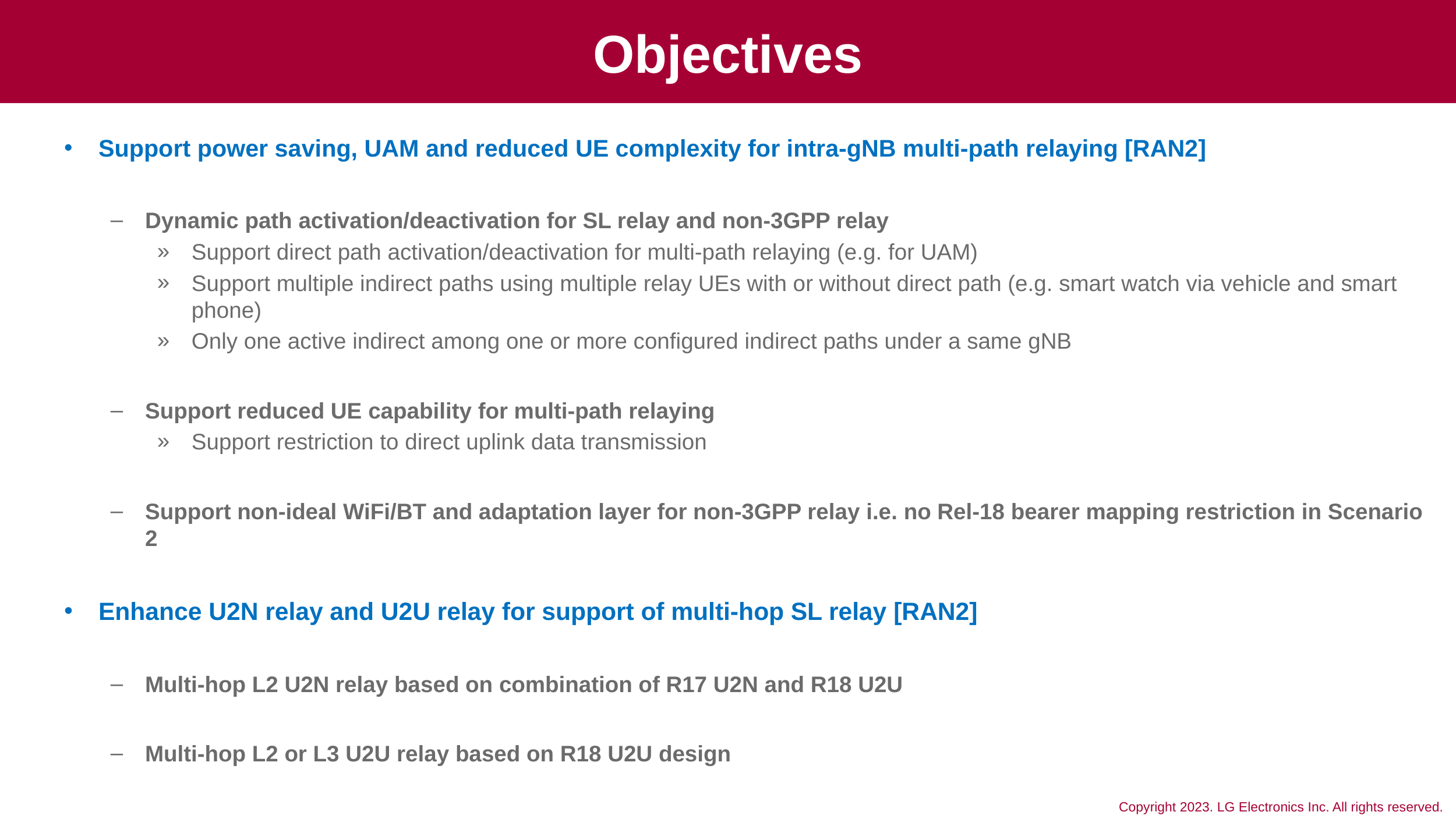

# Objectives
Support power saving, UAM and reduced UE complexity for intra-gNB multi-path relaying [RAN2]

Dynamic path activation/deactivation for SL relay and non-3GPP relay
Support direct path activation/deactivation for multi-path relaying (e.g. for UAM)
Support multiple indirect paths using multiple relay UEs with or without direct path (e.g. smart watch via vehicle and smart phone)
Only one active indirect among one or more configured indirect paths under a same gNB

Support reduced UE capability for multi-path relaying
Support restriction to direct uplink data transmission

Support non-ideal WiFi/BT and adaptation layer for non-3GPP relay i.e. no Rel-18 bearer mapping restriction in Scenario 2

Enhance U2N relay and U2U relay for support of multi-hop SL relay [RAN2]

Multi-hop L2 U2N relay based on combination of R17 U2N and R18 U2U

Multi-hop L2 or L3 U2U relay based on R18 U2U design